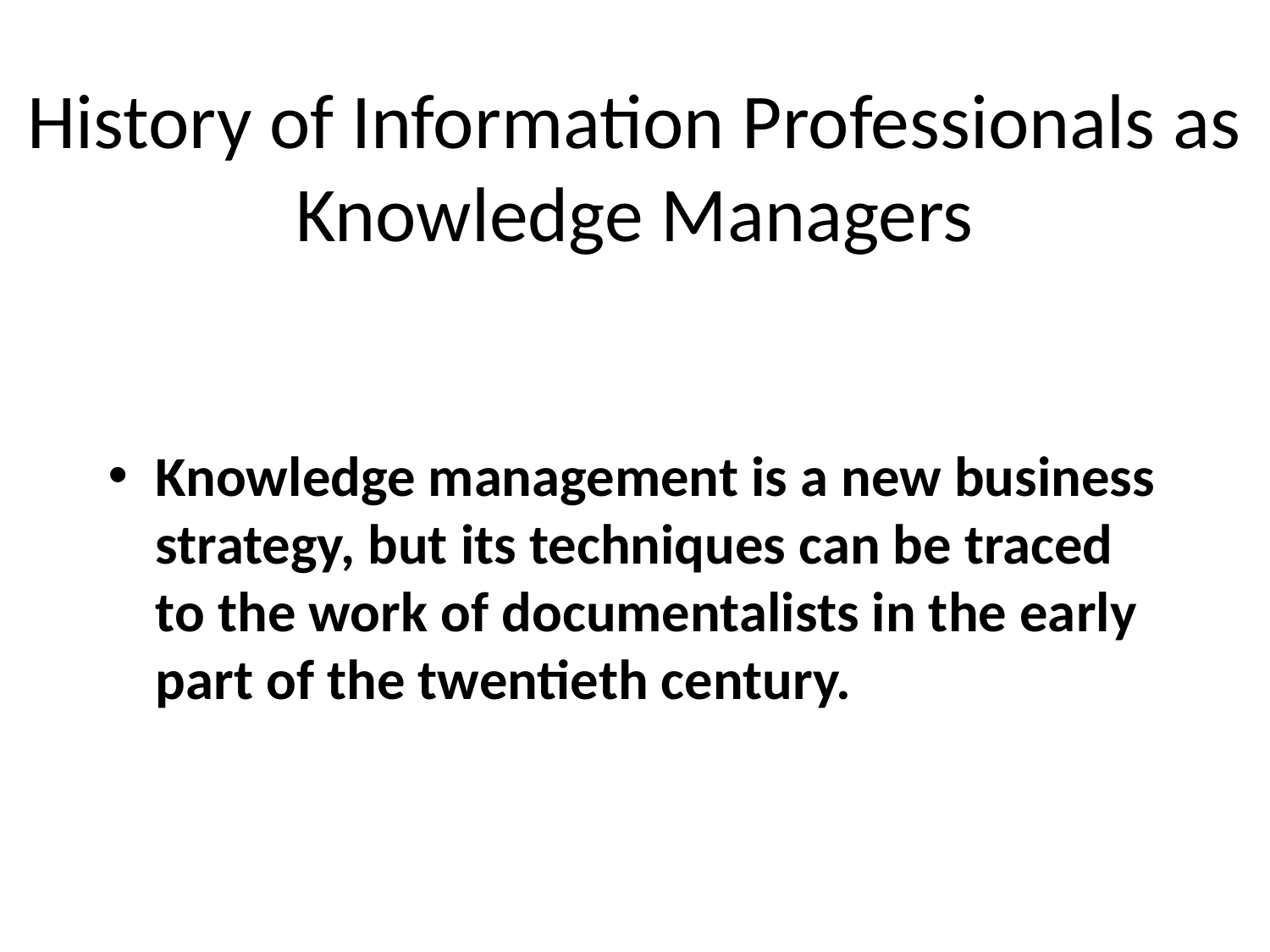

# History of Information Professionals as Knowledge Managers
Knowledge management is a new business strategy, but its techniques can be traced to the work of documentalists in the early part of the twentieth century.